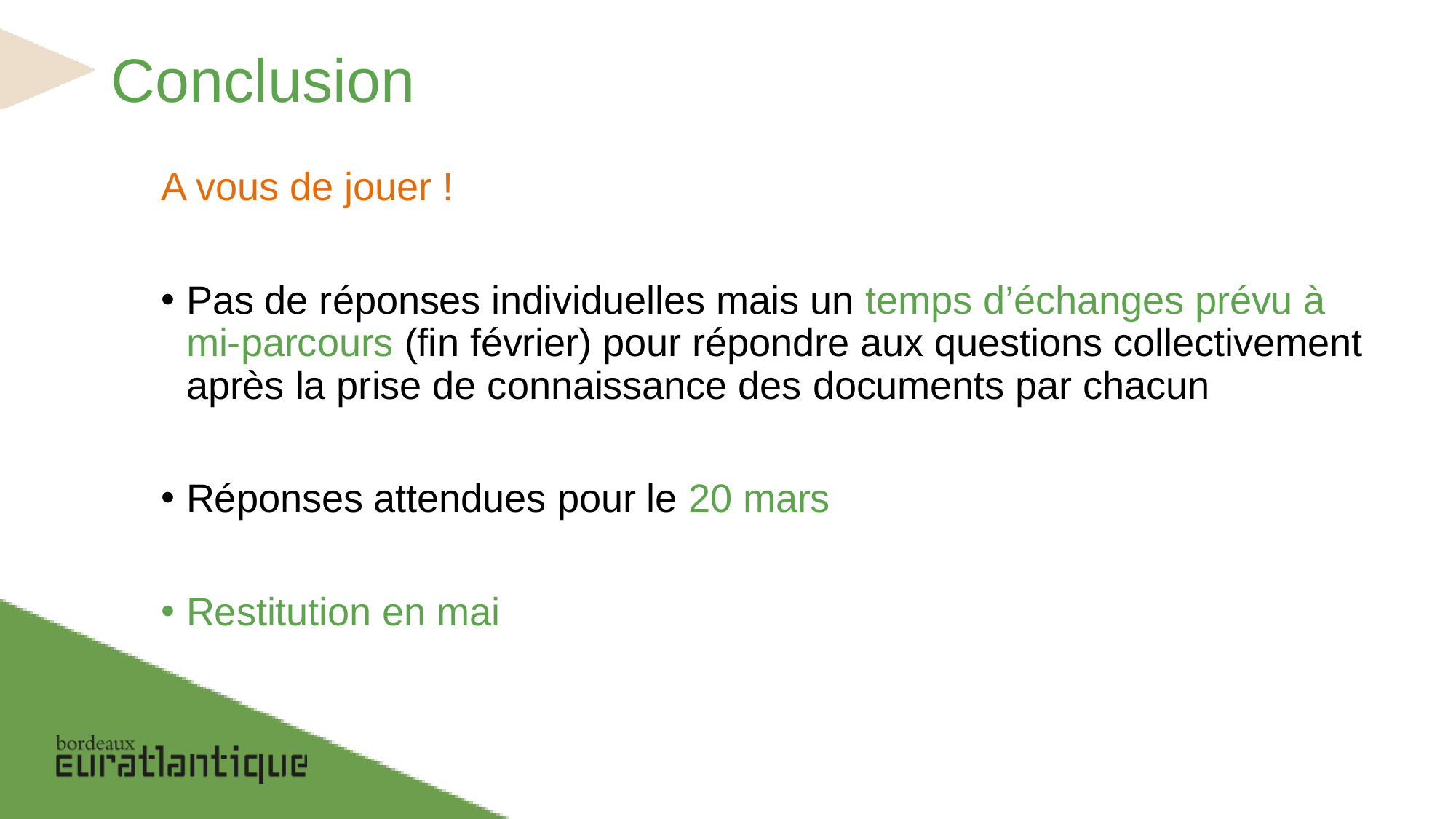

# Conclusion
A vous de jouer !

Pas de réponses individuelles mais un temps d’échanges prévu à mi-parcours (fin février) pour répondre aux questions collectivement après la prise de connaissance des documents par chacun

Réponses attendues pour le 20 mars

Restitution en mai